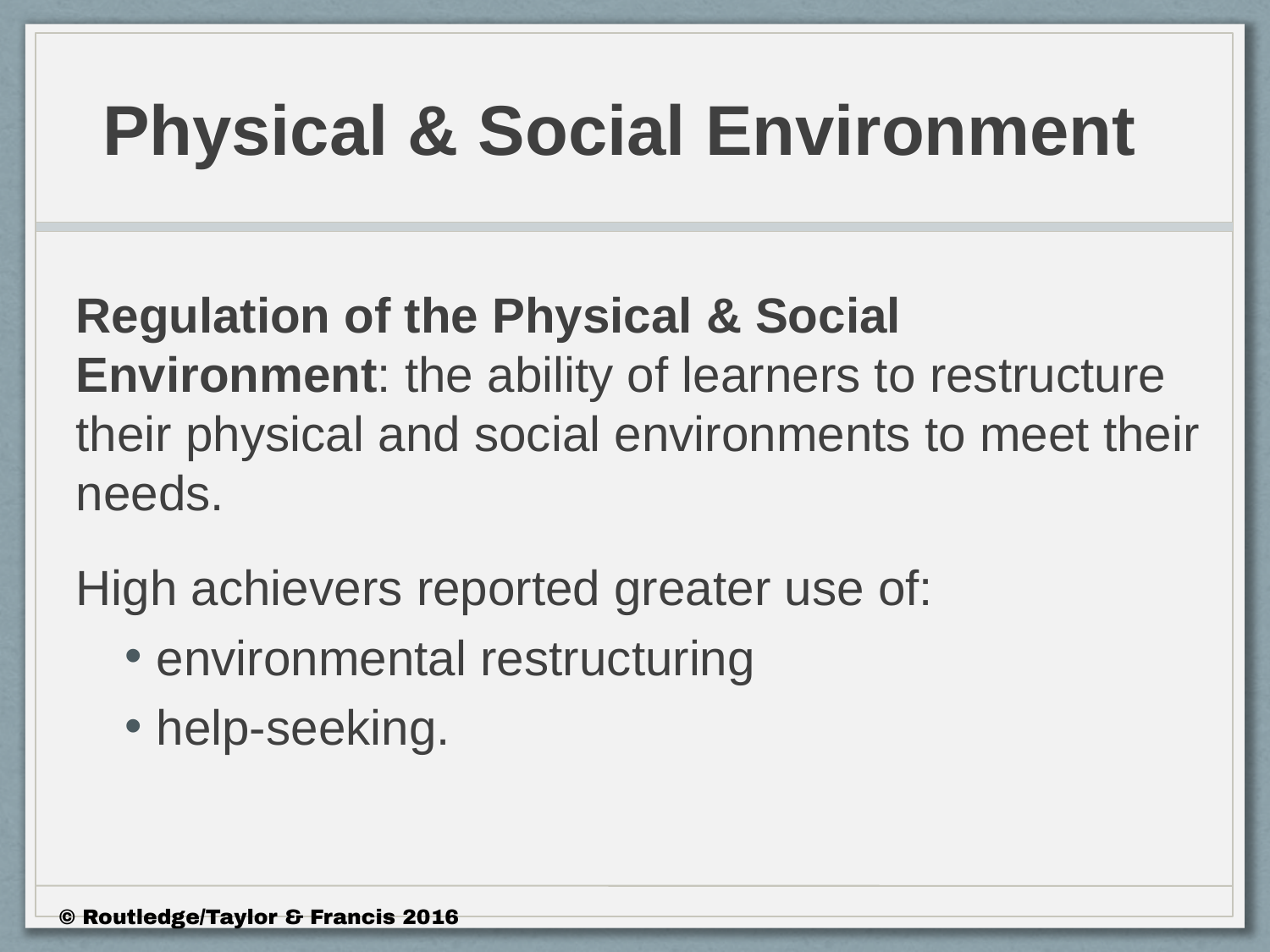

# Physical & Social Environment
Regulation of the Physical & Social Environment: the ability of learners to restructure their physical and social environments to meet their needs.
High achievers reported greater use of:
environmental restructuring
help-seeking.
© Routledge/Taylor & Francis 2016